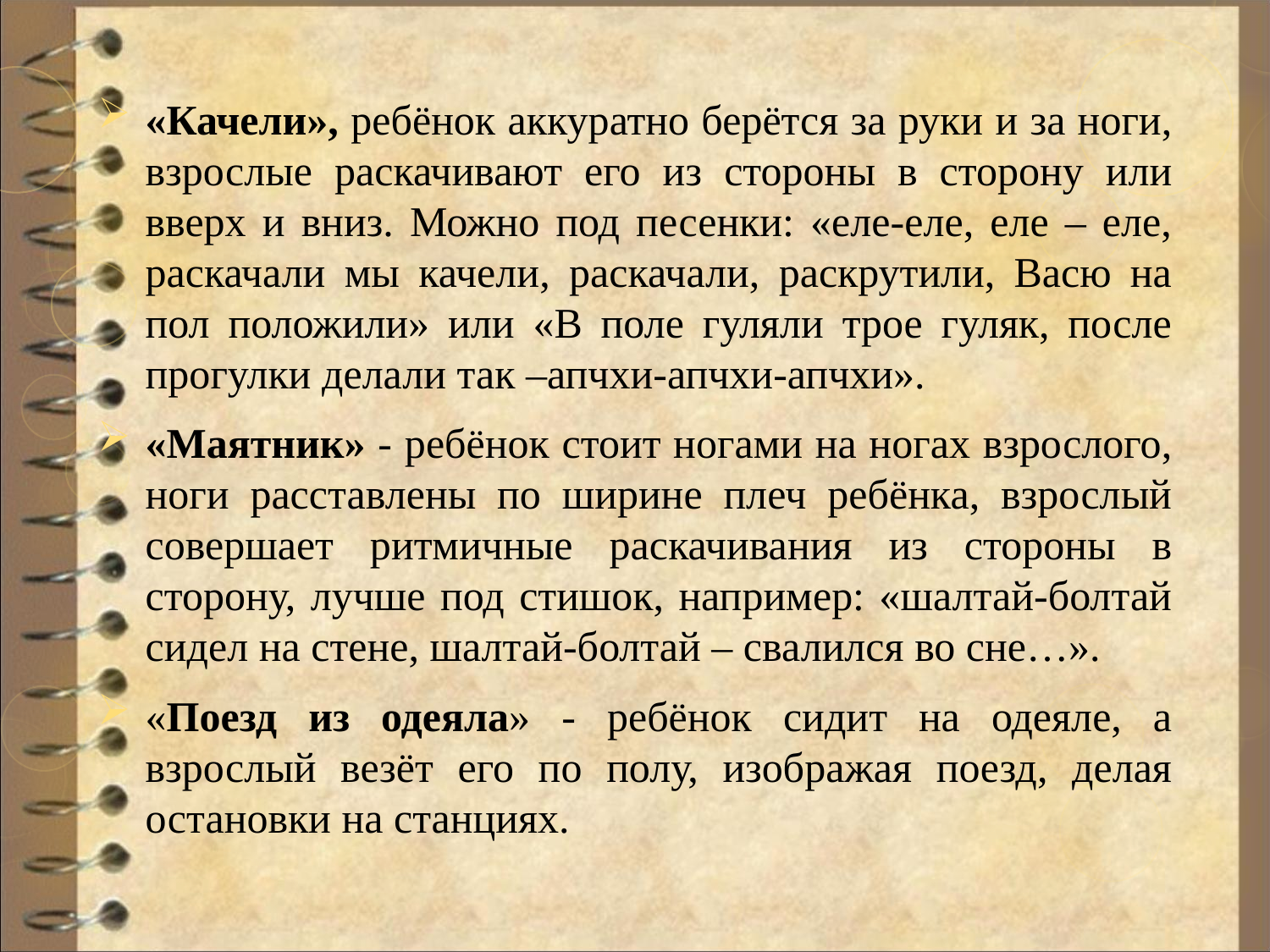

«Качели», ребёнок аккуратно берётся за руки и за ноги, взрослые раскачивают его из стороны в сторону или вверх и вниз. Можно под песенки: «еле-еле, еле – еле, раскачали мы качели, раскачали, раскрутили, Васю на пол положили» или «В поле гуляли трое гуляк, после прогулки делали так –апчхи-апчхи-апчхи».
«Маятник» - ребёнок стоит ногами на ногах взрослого, ноги расставлены по ширине плеч ребёнка, взрослый совершает ритмичные раскачивания из стороны в сторону, лучше под стишок, например: «шалтай-болтай сидел на стене, шалтай-болтай – свалился во сне…».
«Поезд из одеяла» - ребёнок сидит на одеяле, а взрослый везёт его по полу, изображая поезд, делая остановки на станциях.